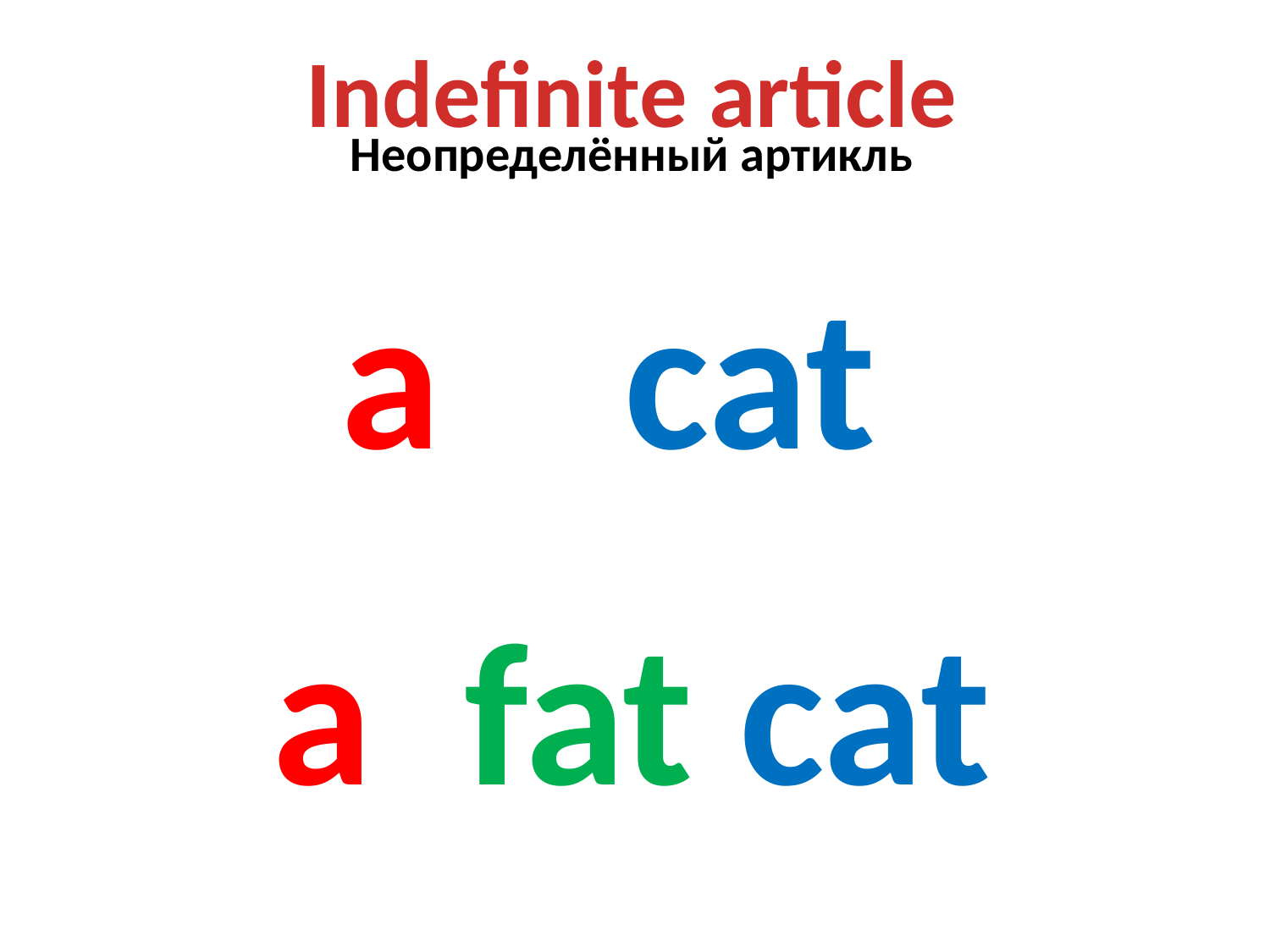

Indefinite article
Неопределённый артикль
a    cat
a  fat cat